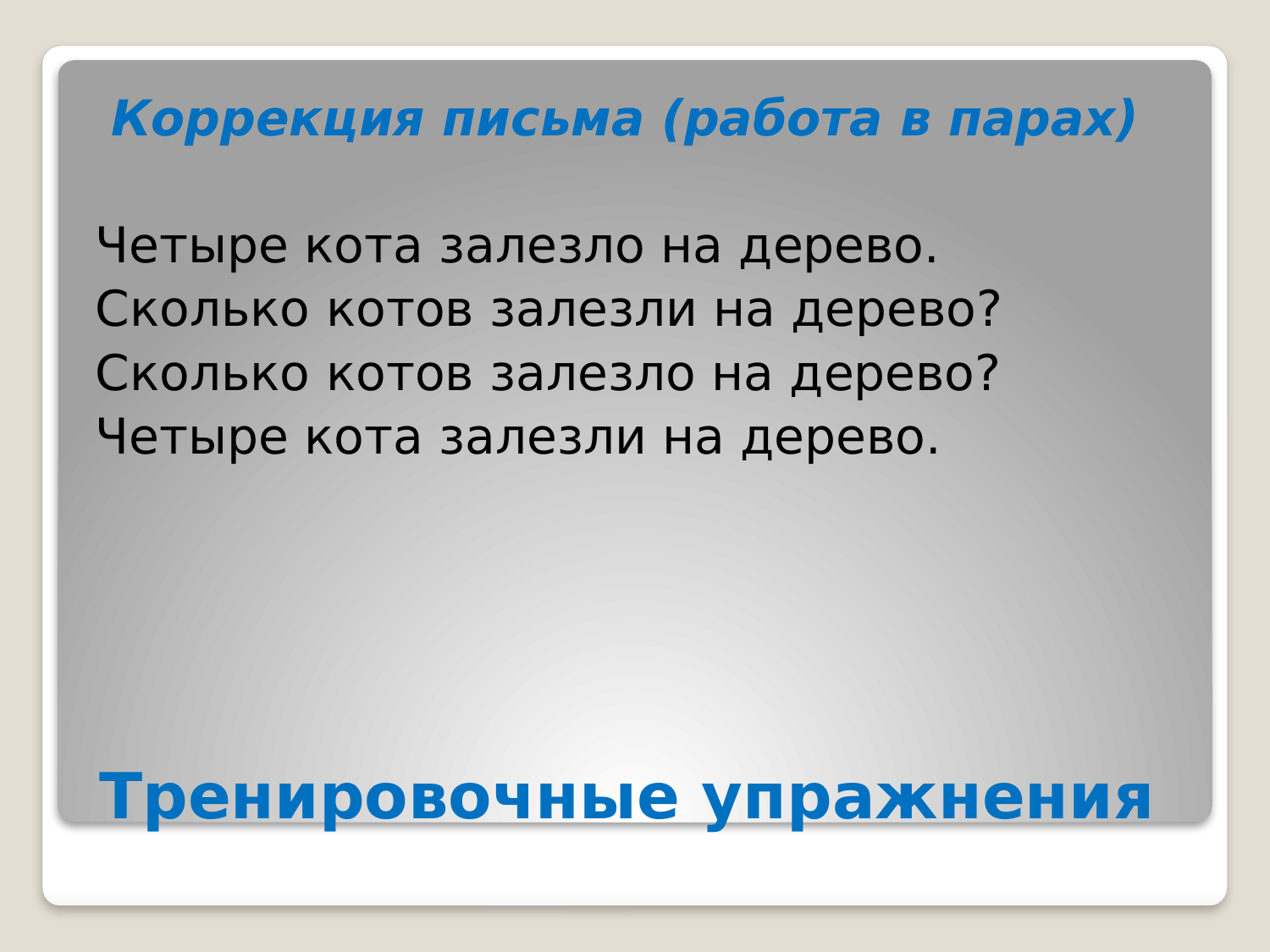

Коррекция письма (работа в парах)

Четыре кота залезло на дерево.
Сколько котов залезли на дерево?
Сколько котов залезло на дерево?
Четыре кота залезли на дерево.
# Тренировочные упражнения